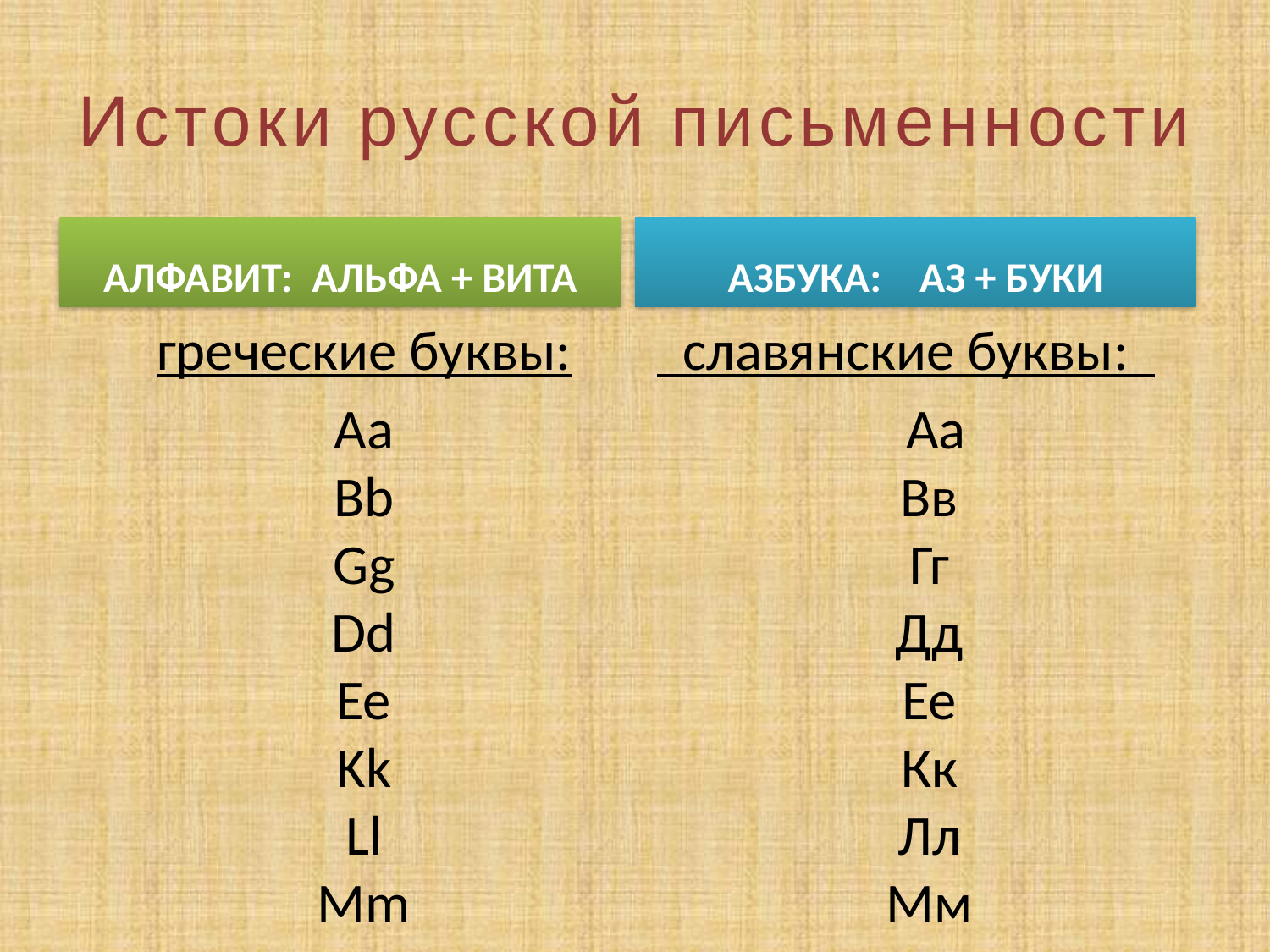

# Истоки русской письменности
АЛФАВИТ:  АЛЬФА + ВИТА
АЗБУКА:    АЗ + БУКИ
	греческие буквы:
	Aa
Bb
Gg
Dd
Ee
Kk
Ll
Mm
  славянские буквы:
	 Аа
Вв
Гг
Дд
Ее
Кк
Лл
Мм